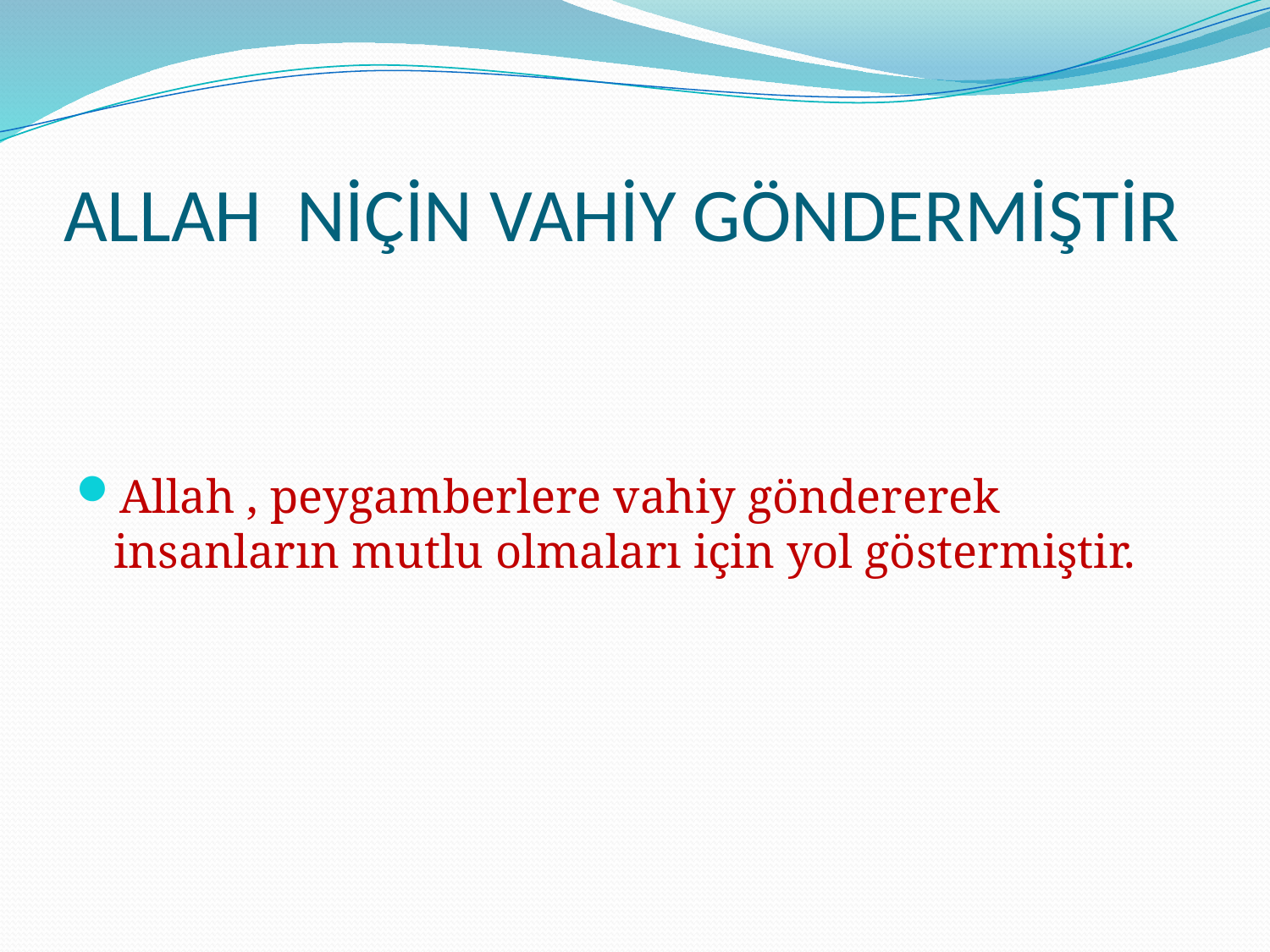

# ALLAH  NİÇİN VAHİY GÖNDERMİŞTİR

Allah , peygamberlere vahiy göndererek insanların mutlu olmaları için yol göstermiştir.